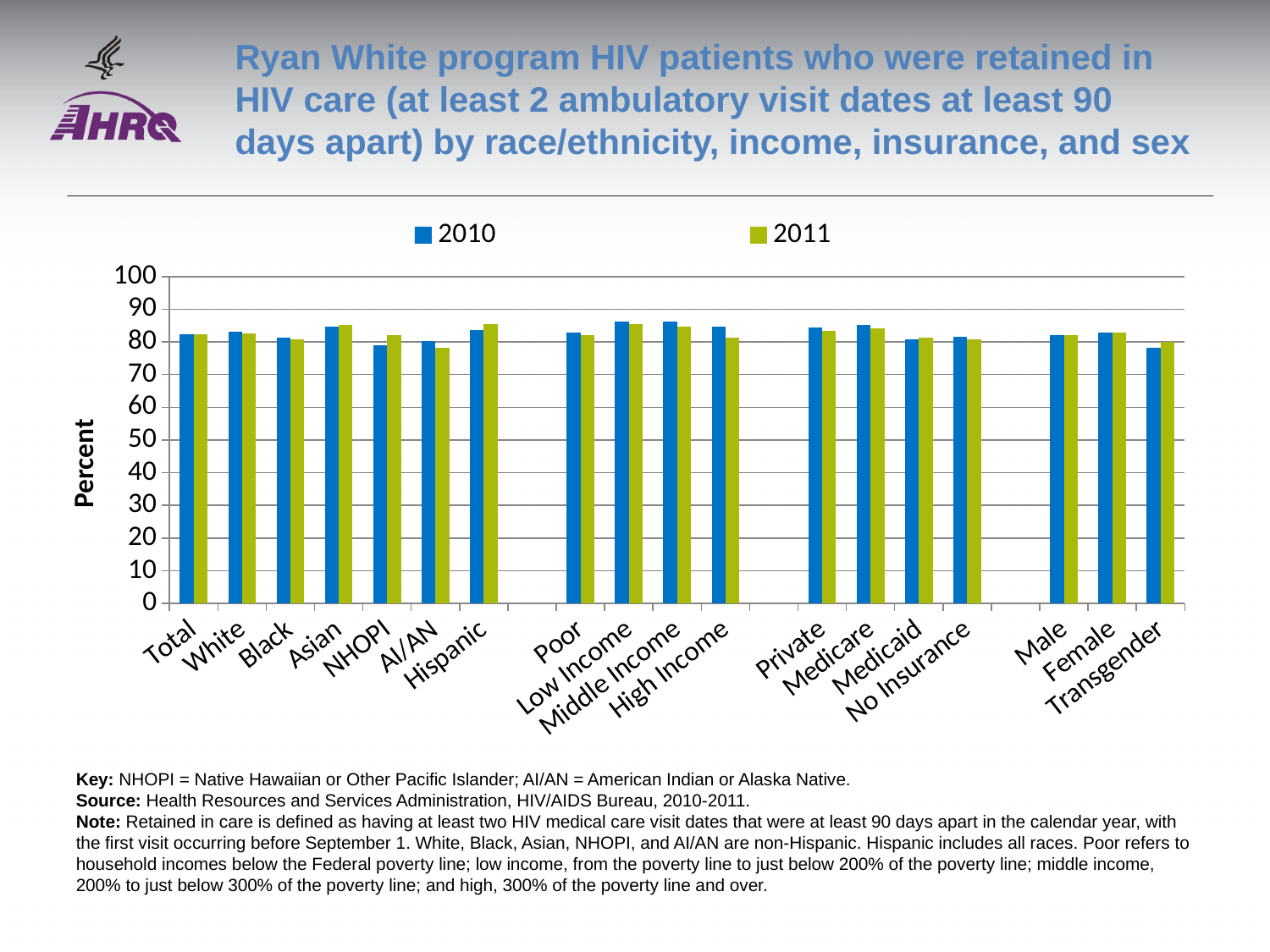

# Ryan White program HIV patients who were retained in HIV care (at least 2 ambulatory visit dates at least 90 days apart) by race/ethnicity, income, insurance, and sex

### Chart

| Category | 2010 | 2011 |
|---|---|---|
| Total | 82.21 | 82.22 |
| White | 83.1 | 82.47 |
| Black | 81.22 | 80.7 |
| Asian | 84.64 | 85.25 |
| NHOPI | 78.98 | 81.95 |
| AI/AN | 80.14 | 78.1 |
| Hispanic | 83.58 | 85.32 |
|  | None | None |
| Poor | 82.85 | 82.17 |
| Low Income | 86.25 | 85.43 |
| Middle Income | 86.19 | 84.7 |
| High Income | 84.61 | 81.33 |
|  | None | None |
| Private | 84.43 | 83.41 |
| Medicare | 85.1 | 84.25 |
| Medicaid | 80.72 | 81.4 |
| No Insurance | 81.49 | 80.84 |
|  | None | None |
| Male | 81.95 | 81.97 |
| Female | 82.93 | 82.9 |
| Transgender | 78.24 | 79.88 |
Key: NHOPI = Native Hawaiian or Other Pacific Islander; AI/AN = American Indian or Alaska Native.
Source: Health Resources and Services Administration, HIV/AIDS Bureau, 2010-2011.
Note: Retained in care is defined as having at least two HIV medical care visit dates that were at least 90 days apart in the calendar year, with the first visit occurring before September 1. White, Black, Asian, NHOPI, and AI/AN are non-Hispanic. Hispanic includes all races. Poor refers to household incomes below the Federal poverty line; low income, from the poverty line to just below 200% of the poverty line; middle income, 200% to just below 300% of the poverty line; and high, 300% of the poverty line and over.